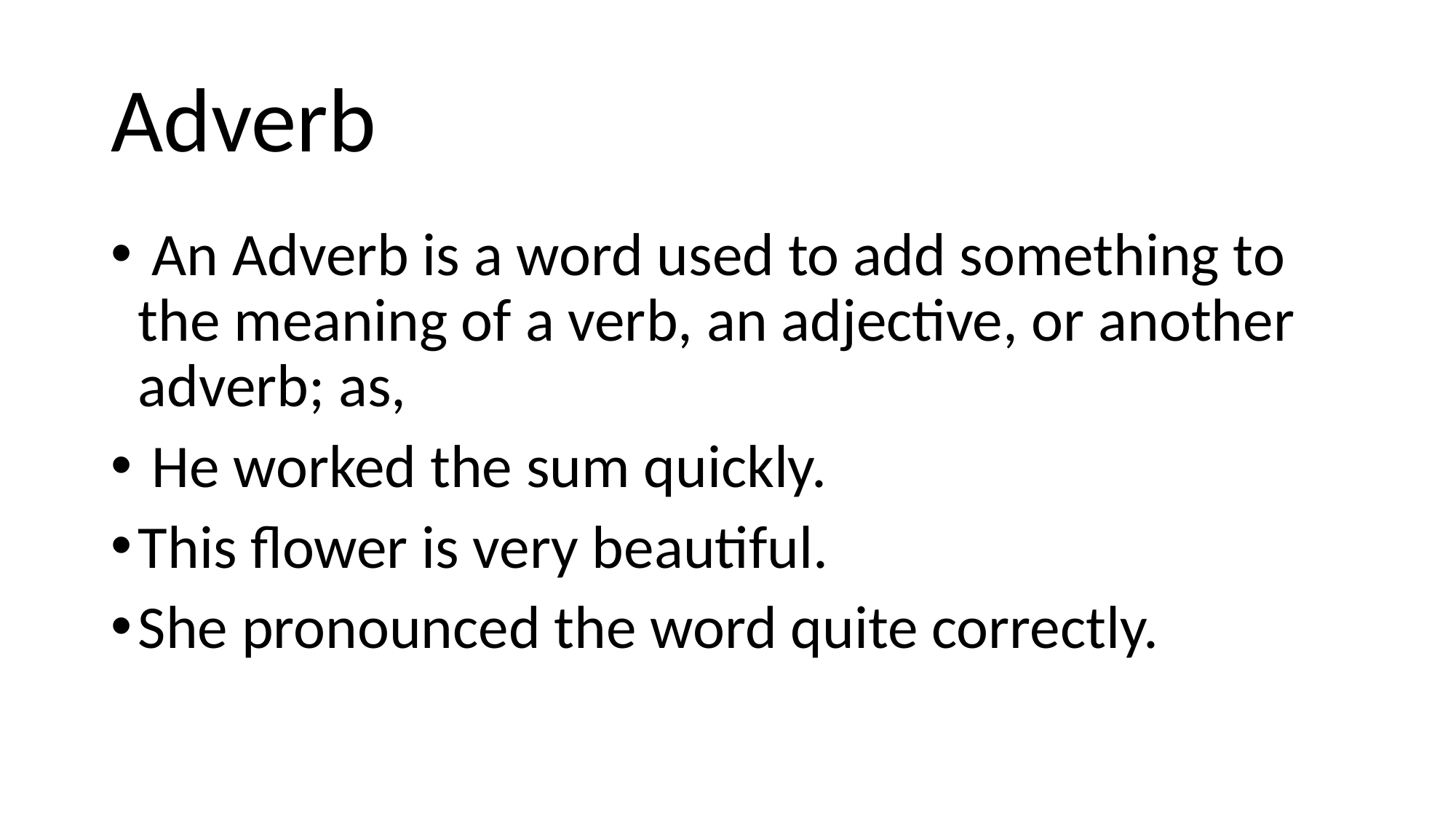

# Adverb
 An Adverb is a word used to add something to the meaning of a verb, an adjective, or another adverb; as,
 He worked the sum quickly.
This flower is very beautiful.
She pronounced the word quite correctly.